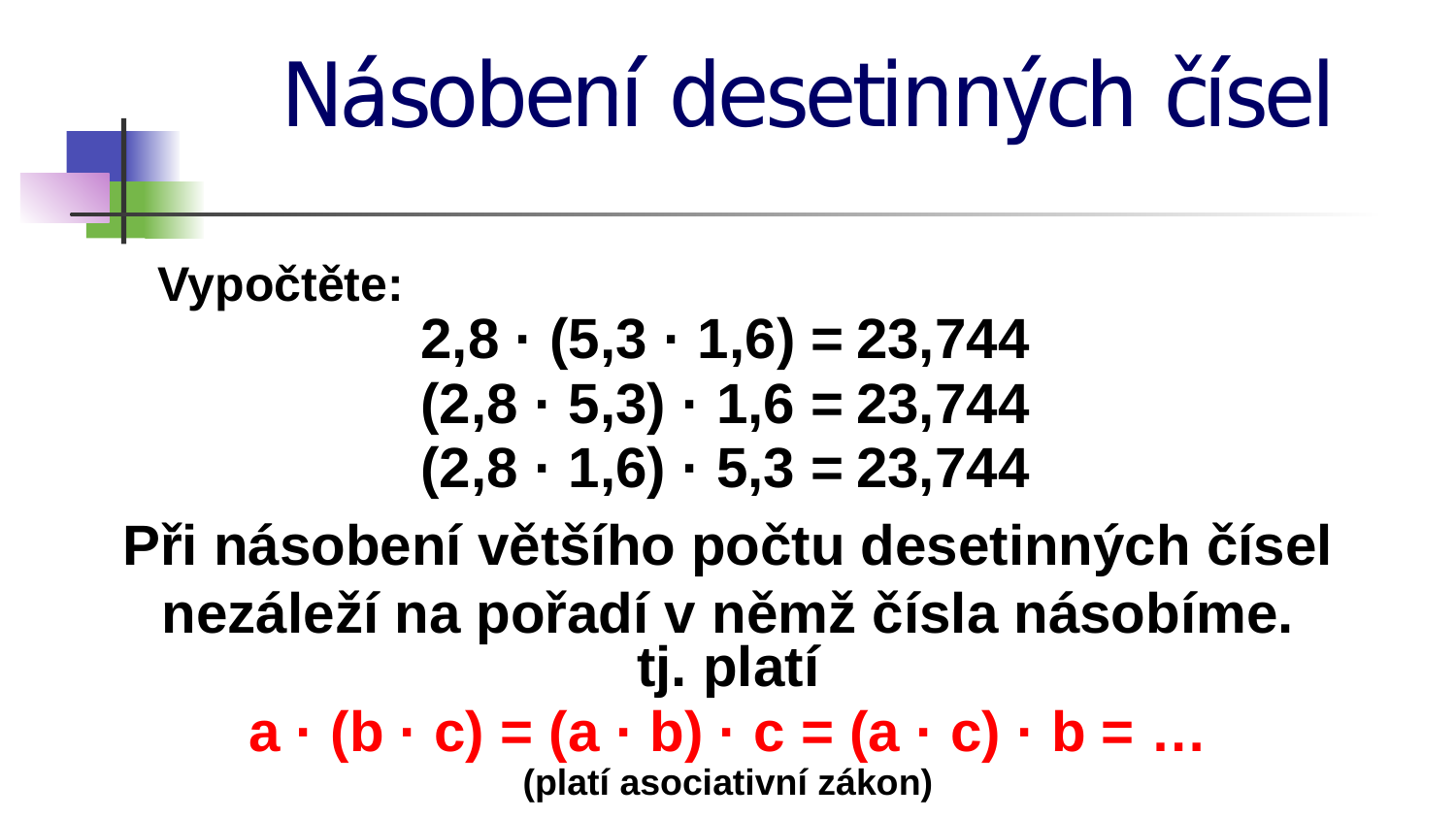

# Násobení desetinných čísel
Vypočtěte:
2,8 · (5,3 · 1,6) =
23,744
(2,8 · 5,3) · 1,6 =
23,744
(2,8 · 1,6) · 5,3 =
23,744
Při násobení většího počtu desetinných čísel nezáleží na pořadí v němž čísla násobíme.
tj. platí
a · (b · c) = (a · b) · c = (a · c) · b = …
(platí asociativní zákon)